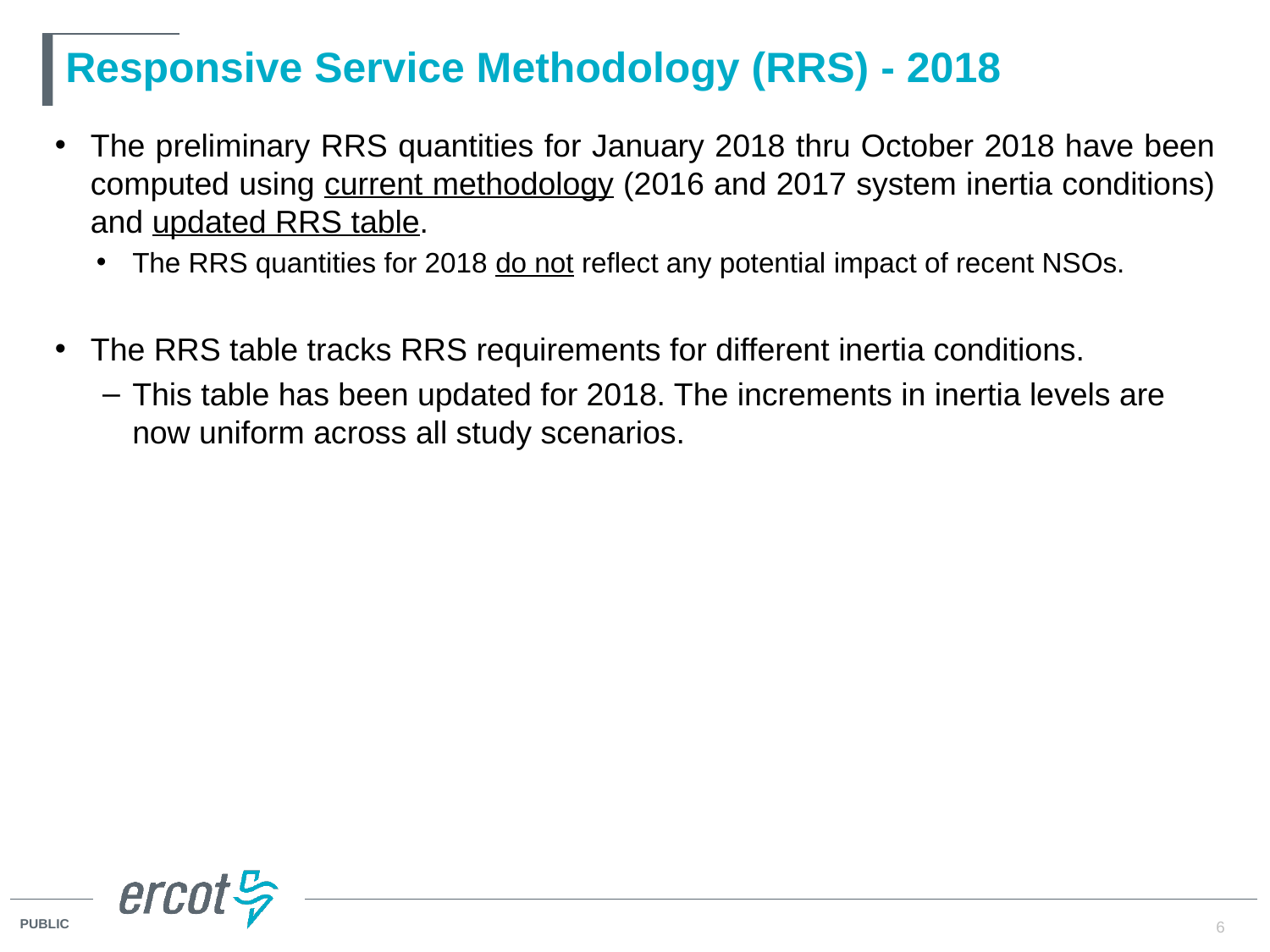

# Responsive Service Methodology (RRS) - 2018
The preliminary RRS quantities for January 2018 thru October 2018 have been computed using current methodology (2016 and 2017 system inertia conditions) and updated RRS table.
The RRS quantities for 2018 do not reflect any potential impact of recent NSOs.

The RRS table tracks RRS requirements for different inertia conditions.
This table has been updated for 2018. The increments in inertia levels are now uniform across all study scenarios.